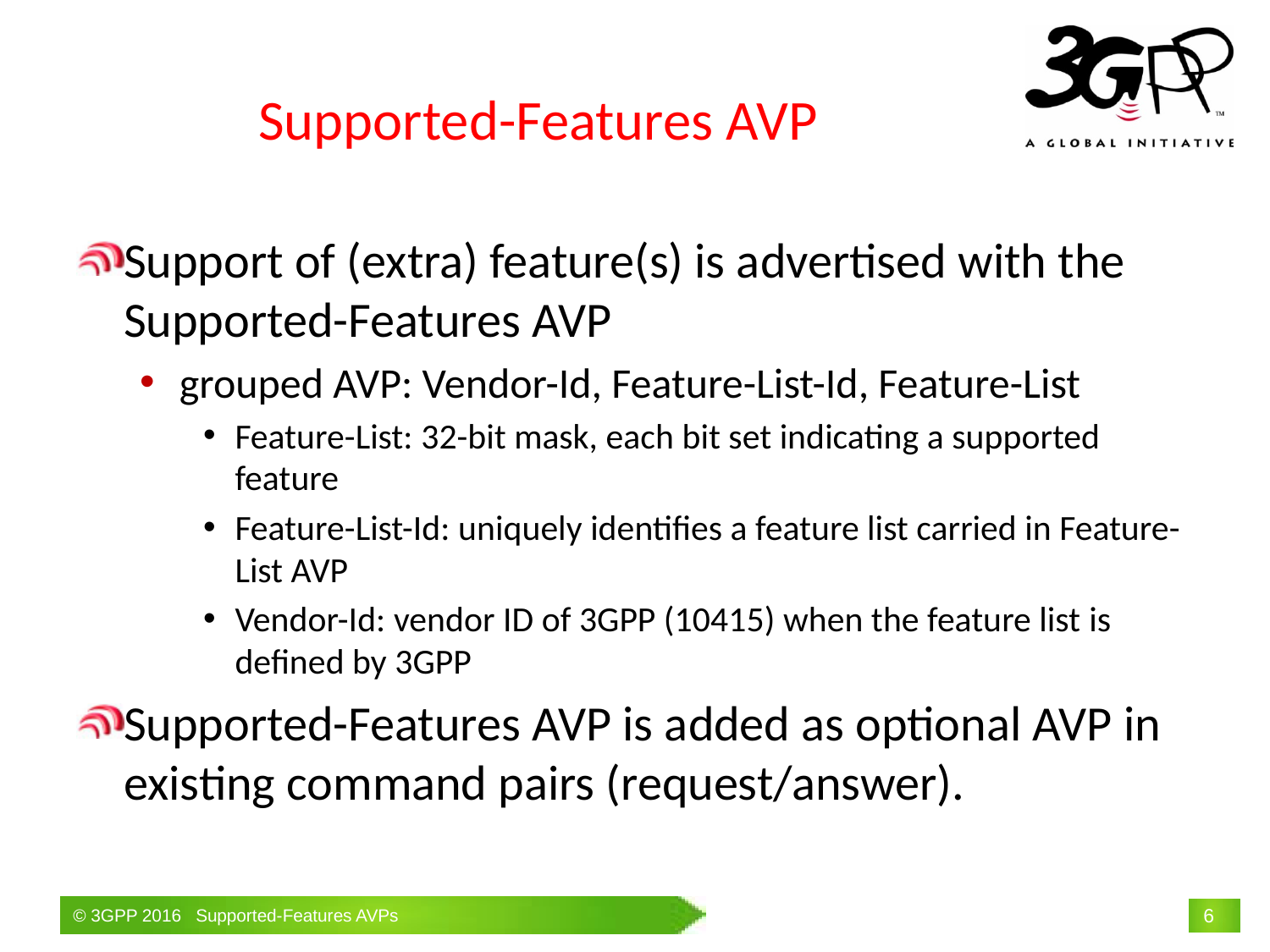

# Supported-Features AVP
Support of (extra) feature(s) is advertised with the Supported-Features AVP
grouped AVP: Vendor-Id, Feature-List-Id, Feature-List
Feature-List: 32-bit mask, each bit set indicating a supported feature
Feature-List-Id: uniquely identifies a feature list carried in Feature-List AVP
Vendor-Id: vendor ID of 3GPP (10415) when the feature list is defined by 3GPP
Supported-Features AVP is added as optional AVP in existing command pairs (request/answer).